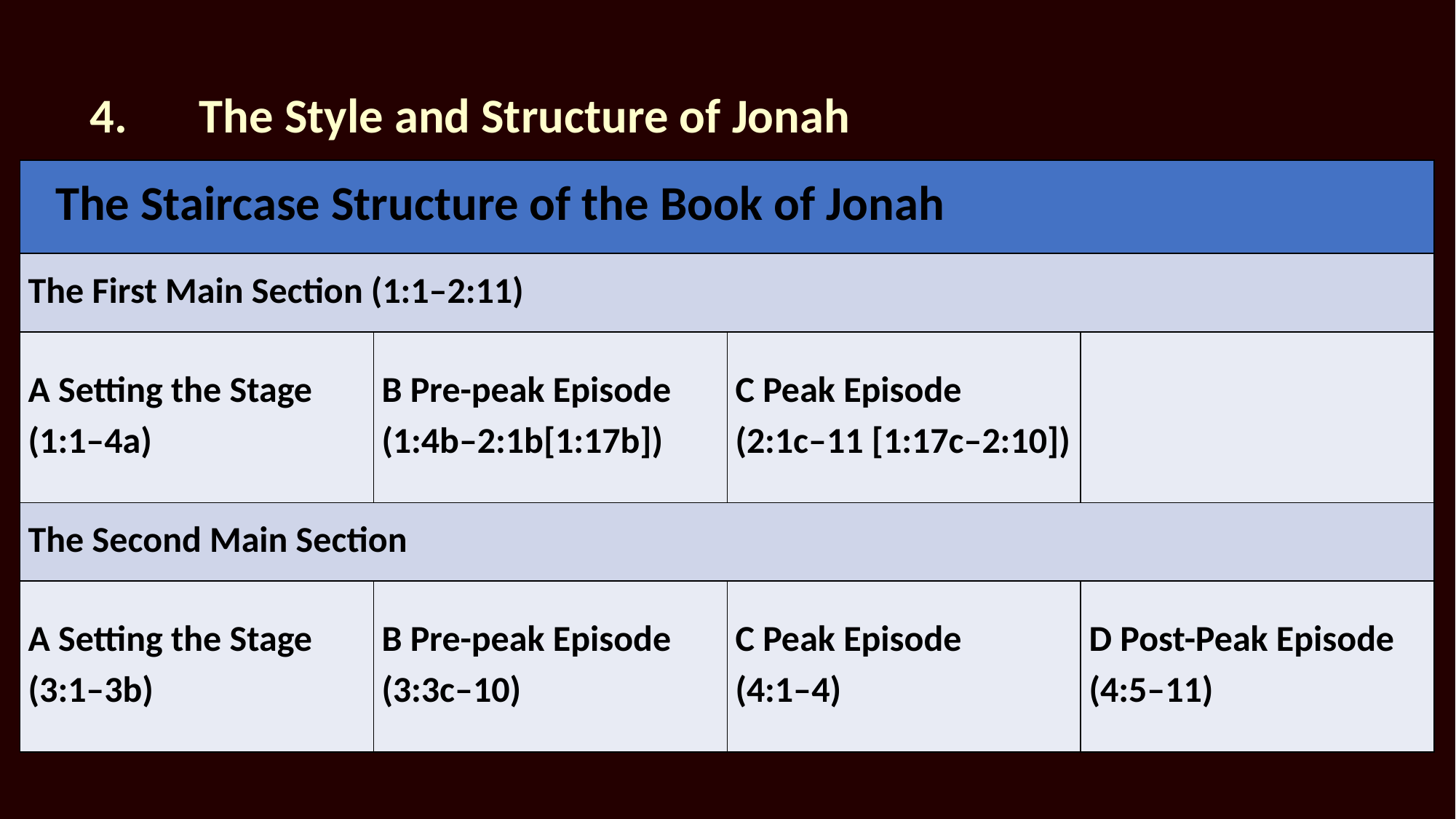

4.	The Style and Structure of Jonah

| The Staircase Structure of the Book of Jonah |  |  |  |
| --- | --- | --- | --- |
| The First Main Section (1:1–2:11) |  |  |  |
| A Setting the Stage (1:1–4a) | B Pre-peak Episode (1:4b–2:1b[1:17b]) | C Peak Episode (2:1c–11 [1:17c–2:10]) |  |
| The Second Main Section |  |  |  |
| A Setting the Stage (3:1–3b) | B Pre-peak Episode (3:3c–10) | C Peak Episode (4:1–4) | D Post-Peak Episode (4:5–11) |